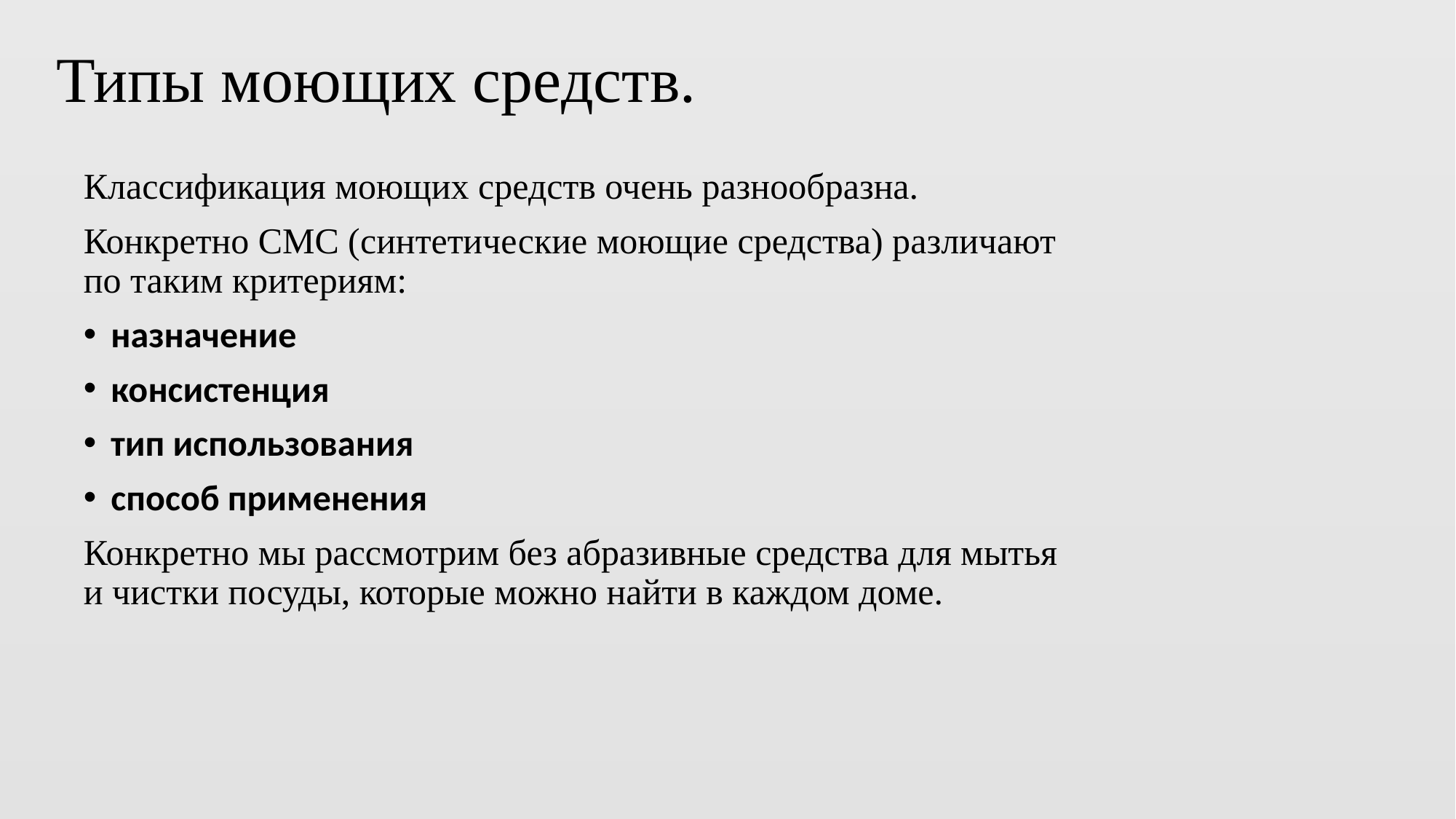

# Типы моющих средств.
Классификация моющих средств очень разнообразна.
Конкретно СМС (синтетические моющие средства) различают по таким критериям:
назначение
консистенция
тип использования
способ применения
Конкретно мы рассмотрим без абразивные средства для мытья и чистки посуды, которые можно найти в каждом доме.